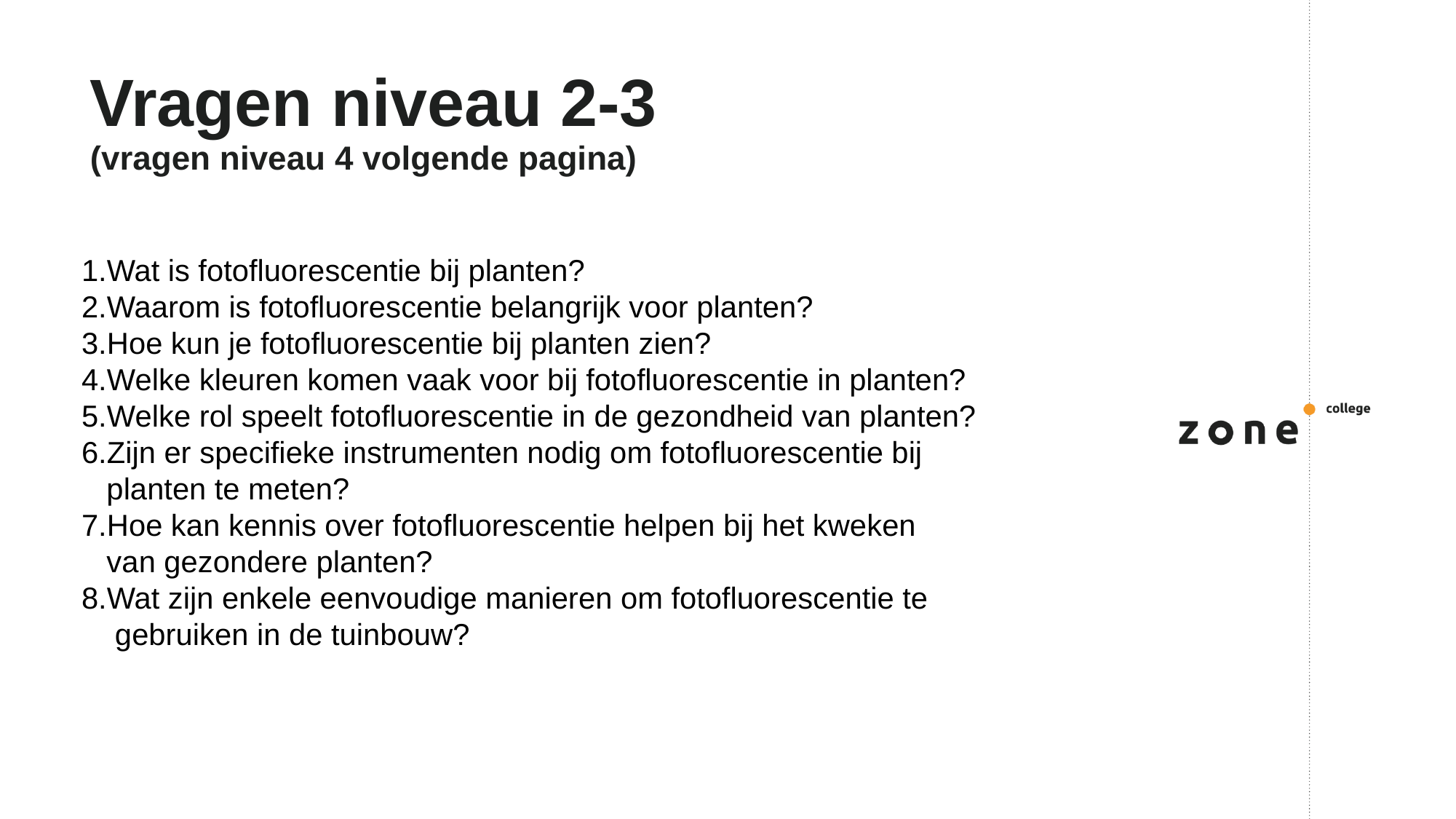

# Vragen niveau 2-3 (vragen niveau 4 volgende pagina)

Wat is fotofluorescentie bij planten?
Waarom is fotofluorescentie belangrijk voor planten?
Hoe kun je fotofluorescentie bij planten zien?
Welke kleuren komen vaak voor bij fotofluorescentie in planten?
Welke rol speelt fotofluorescentie in de gezondheid van planten?
Zijn er specifieke instrumenten nodig om fotofluorescentie bij
   planten te meten?
Hoe kan kennis over fotofluorescentie helpen bij het kweken
   van gezondere planten?
Wat zijn enkele eenvoudige manieren om fotofluorescentie te
    gebruiken in de tuinbouw?